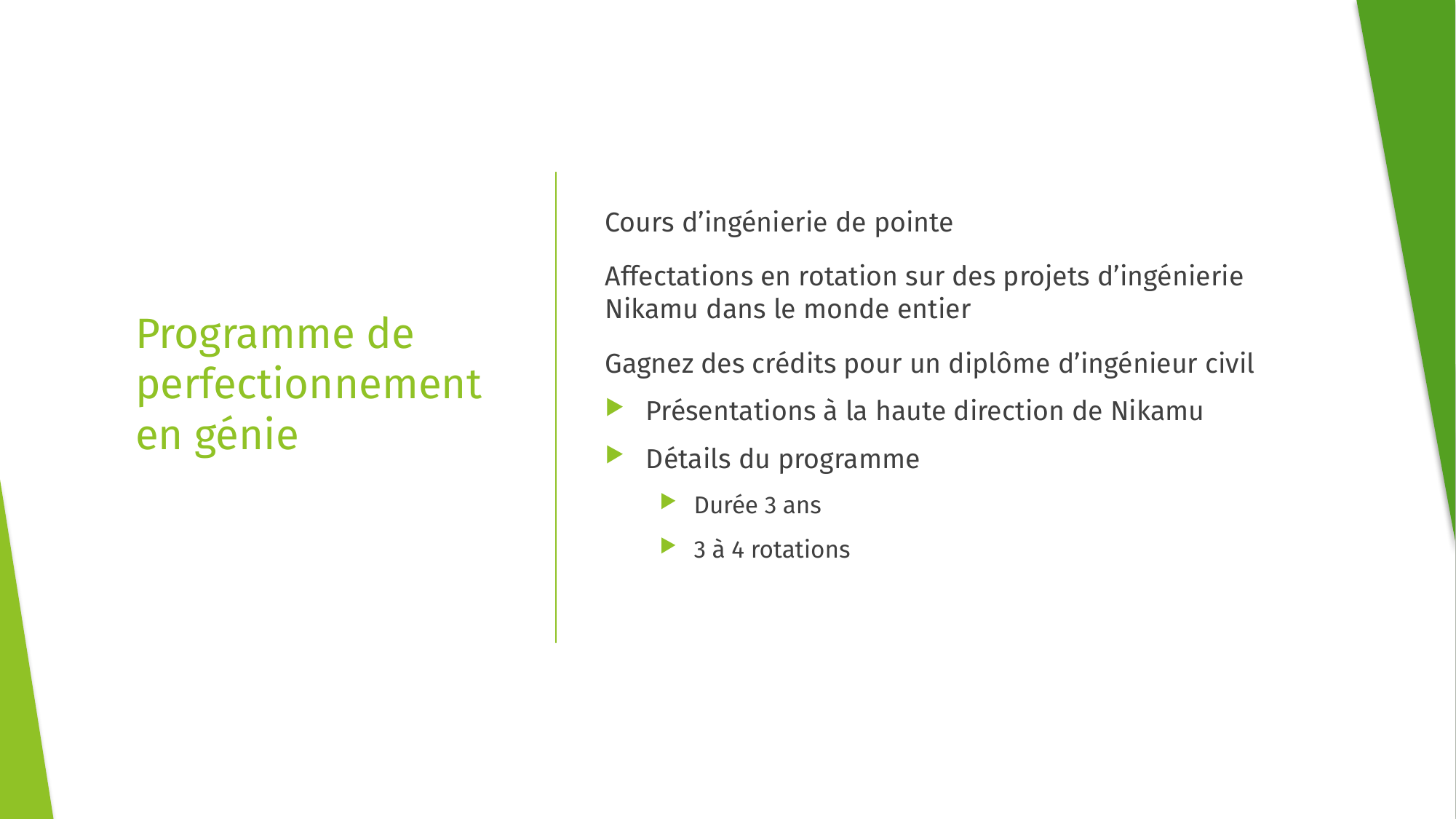

Cours d’ingénierie de pointe
Affectations en rotation sur des projets d’ingénierie Nikamu dans le monde entier
Gagnez des crédits pour un diplôme d’ingénieur civil
Présentations à la haute direction de Nikamu
Détails du programme
Durée 3 ans
3 à 4 rotations

# Programme de perfectionnement en génie